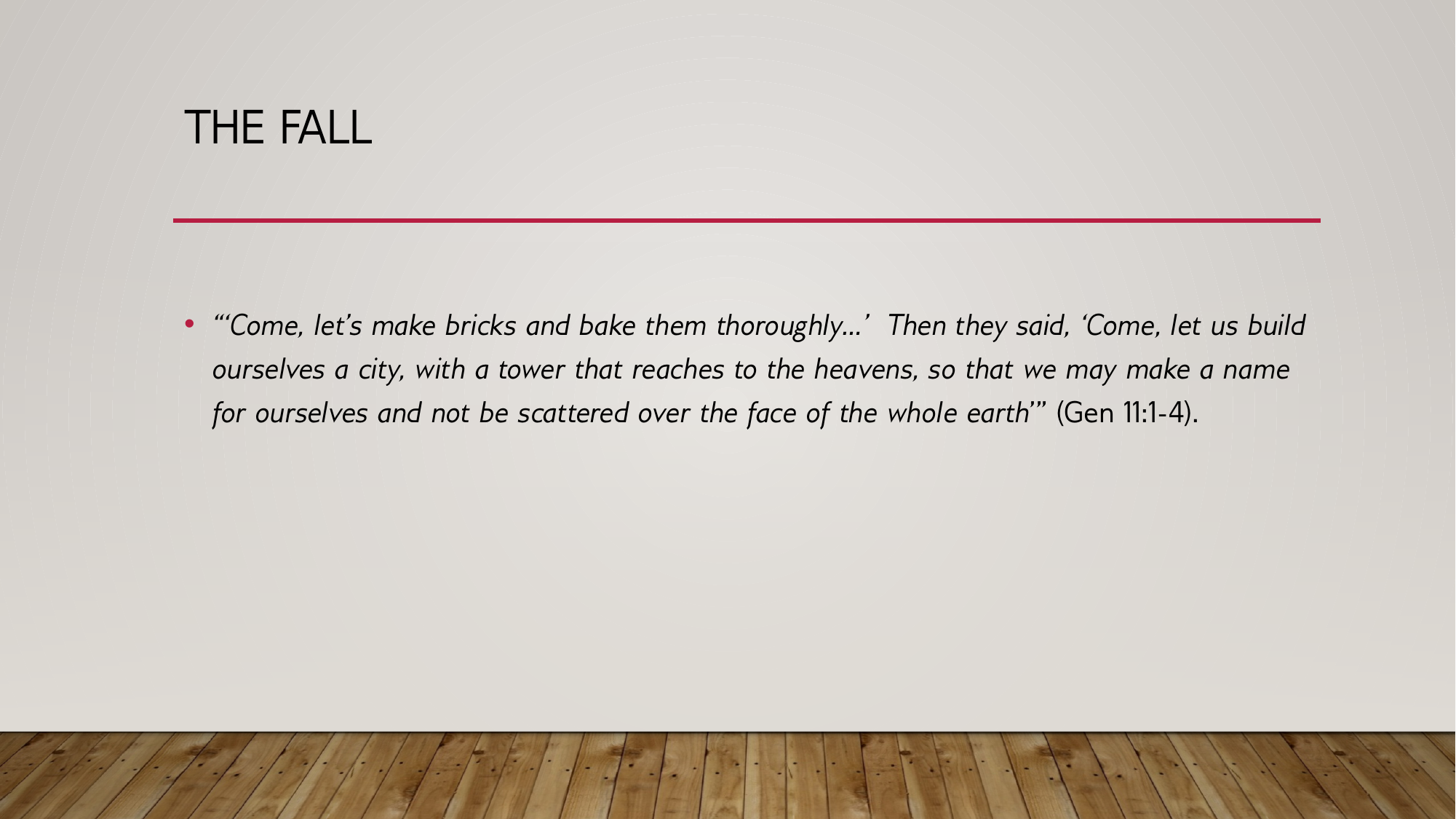

# The Fall

“‘Come, let’s make bricks and bake them thoroughly…’  Then they said, ‘Come, let us build ourselves a city, with a tower that reaches to the heavens, so that we may make a name for ourselves and not be scattered over the face of the whole earth’” (Gen 11:1-4).